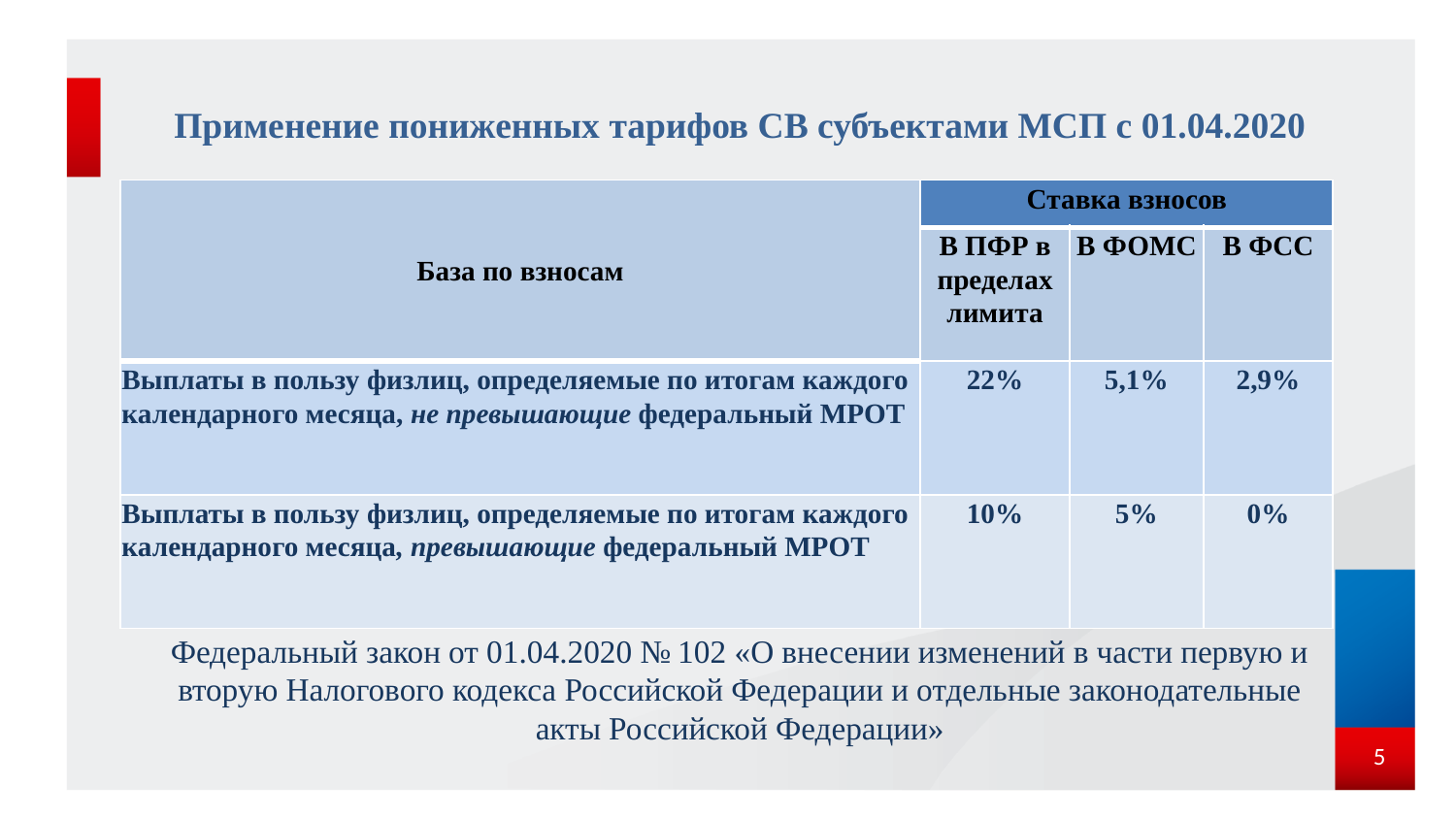

# Применение пониженных тарифов СВ субъектами МСП с 01.04.2020
| База по взносам | Ставка взносов |  |  |
| --- | --- | --- | --- |
|  | В ПФР в пределах лимита | В ФОМС | В ФСС |
| Выплаты в пользу физлиц, определяемые по итогам каждого календарного месяца, не превышающие федеральный МРОТ | 22% | 5,1% | 2,9% |
| Выплаты в пользу физлиц, определяемые по итогам каждого календарного месяца, превышающие федеральный МРОТ | 10% | 5% | 0% |
Федеральный закон от 01.04.2020 № 102 «О внесении изменений в части первую и вторую Налогового кодекса Российской Федерации и отдельные законодательные акты Российской Федерации»
5